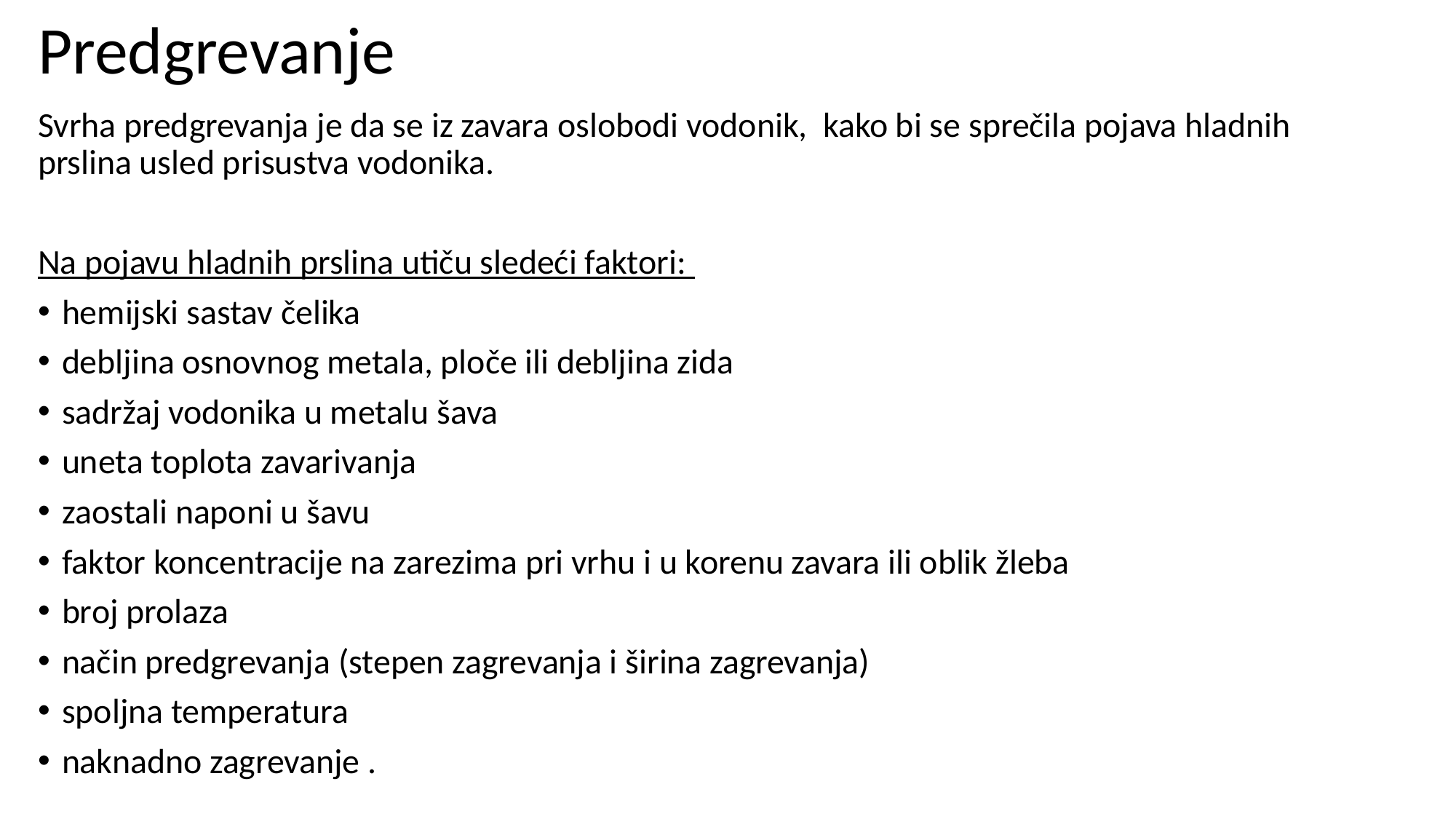

# Predgrevanje
Svrha predgrevanja je da se iz zavara oslobodi vodonik,  kako bi se sprečila pojava hladnih prslina usled prisustva vodonika.

Na pojavu hladnih prslina utiču sledeći faktori:
hemijski sastav čelika
debljina osnovnog metala, ploče ili debljina zida
sadržaj vodonika u metalu šava
uneta toplota zavarivanja
zaostali naponi u šavu
faktor koncentracije na zarezima pri vrhu i u korenu zavara ili oblik žleba
broj prolaza
način predgrevanja (stepen zagrevanja i širina zagrevanja)
spoljna temperatura
naknadno zagrevanje .